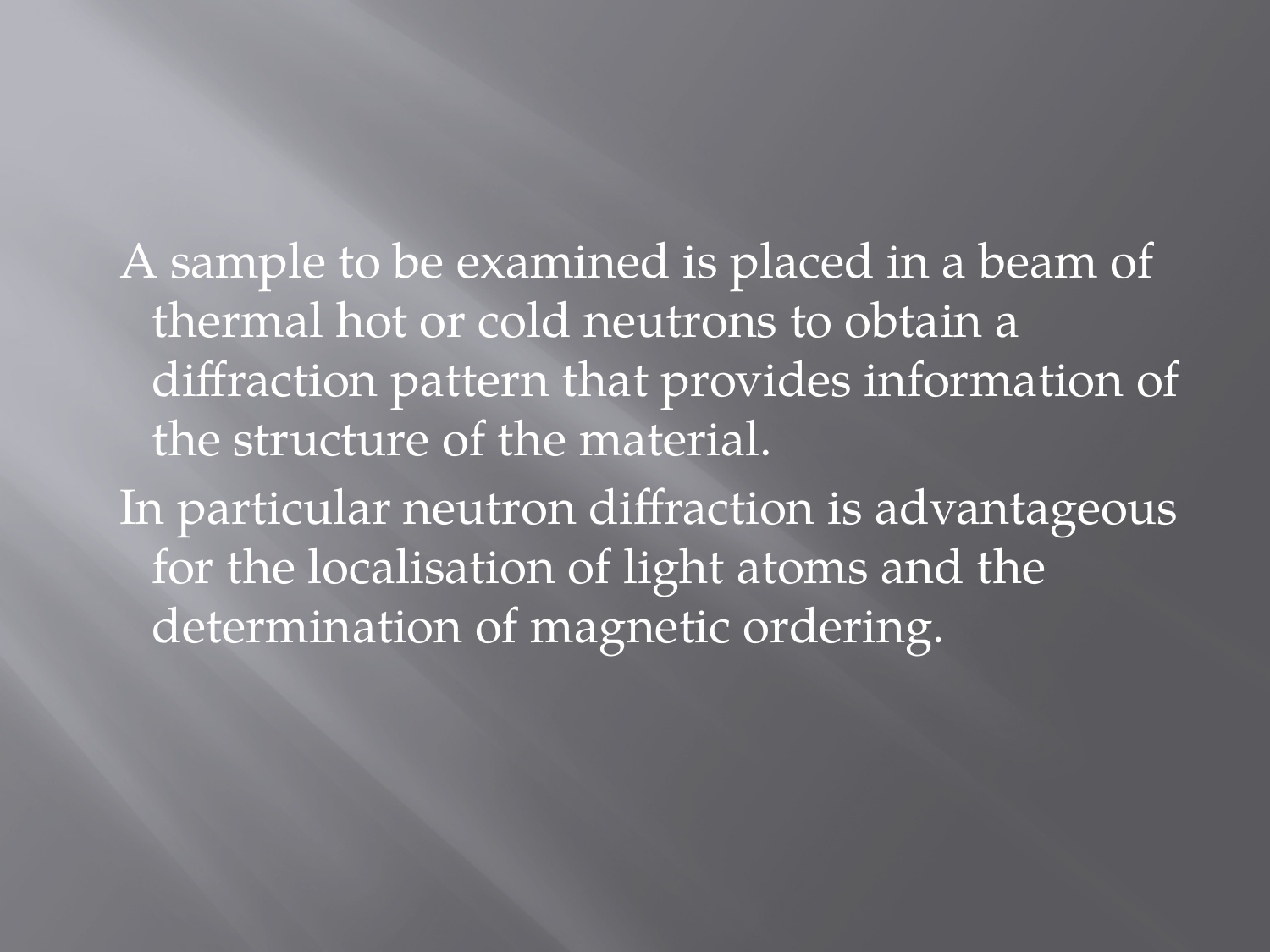

A sample to be examined is placed in a beam of thermal hot or cold neutrons to obtain a diffraction pattern that provides information of the structure of the material.
  In particular neutron diffraction is advantageous for the localisation of light atoms and the determination of magnetic ordering.